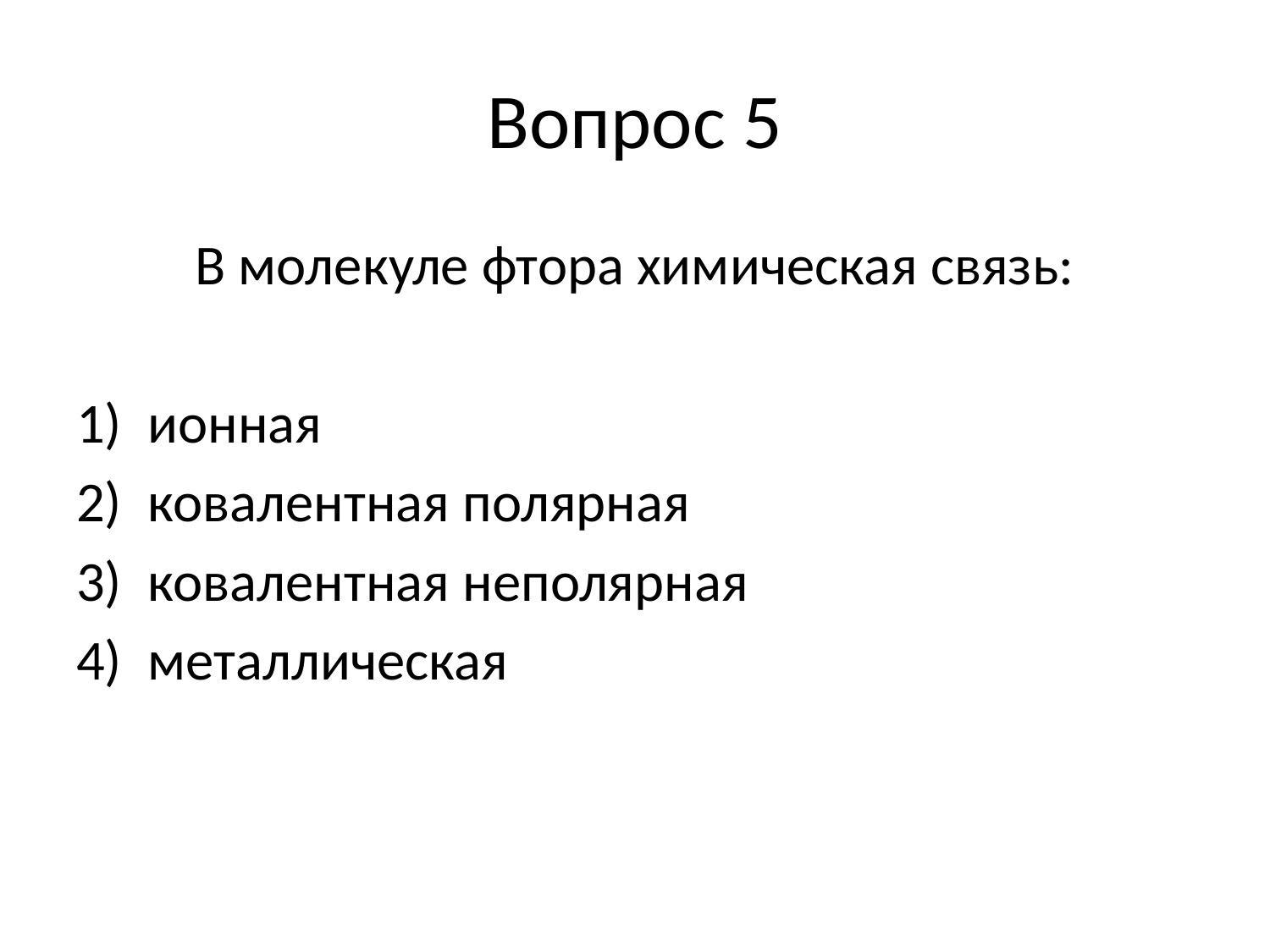

# Вопрос 5
В молекуле фтора химическая связь:

ионная
ковалентная полярная
ковалентная неполярная
металлическая